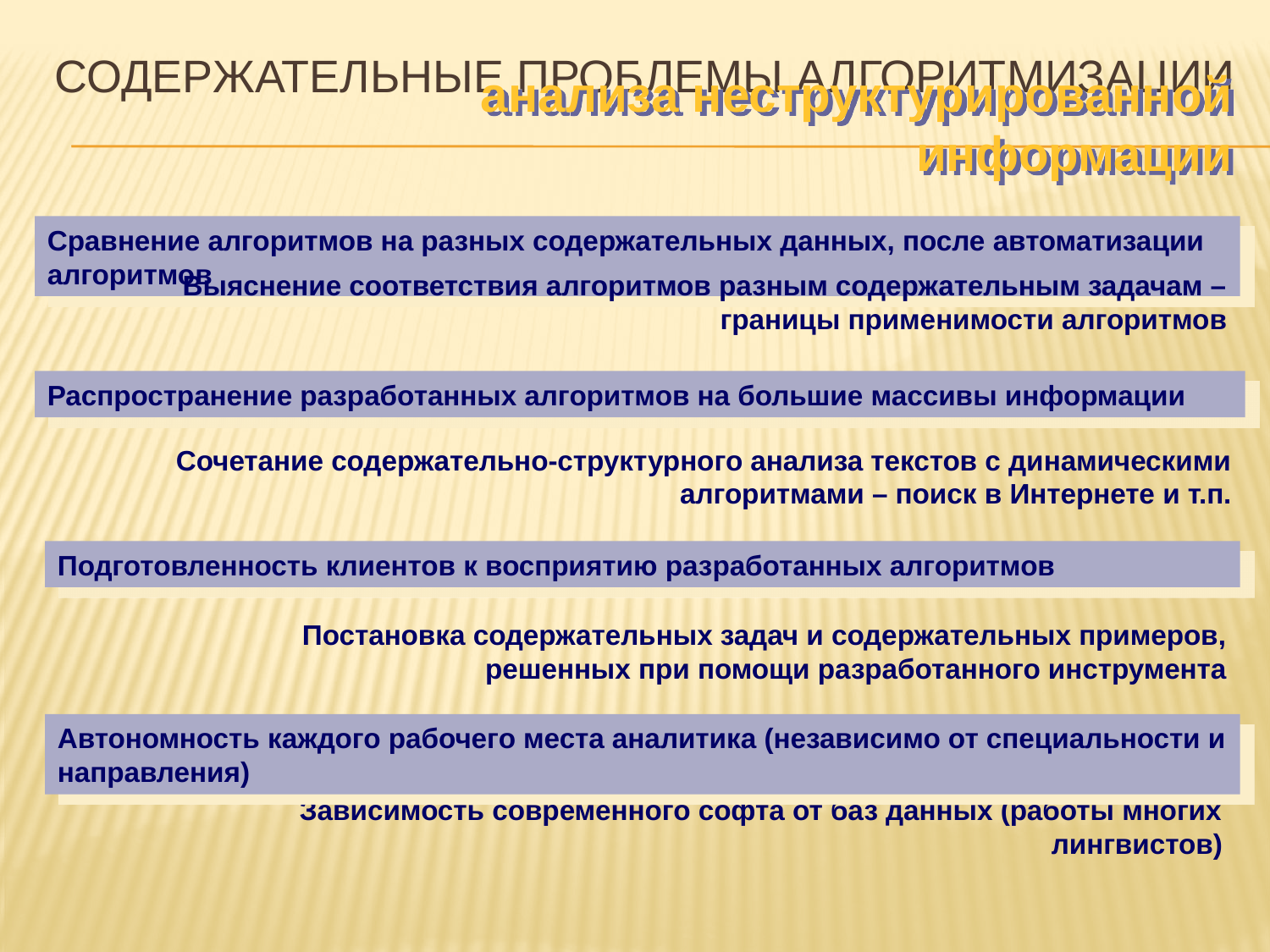

# Содержательные проблемы алгоритмизации
анализа неструктурированной информации
Сравнение алгоритмов на разных содержательных данных, после автоматизации алгоритмов
Выяснение соответствия алгоритмов разным содержательным задачам – границы применимости алгоритмов
Распространение разработанных алгоритмов на большие массивы информации
Сочетание содержательно-структурного анализа текстов с динамическими алгоритмами – поиск в Интернете и т.п.
Подготовленность клиентов к восприятию разработанных алгоритмов
Постановка содержательных задач и содержательных примеров, решенных при помощи разработанного инструмента
Автономность каждого рабочего места аналитика (независимо от специальности и направления)
Зависимость современного софта от баз данных (работы многих лингвистов)